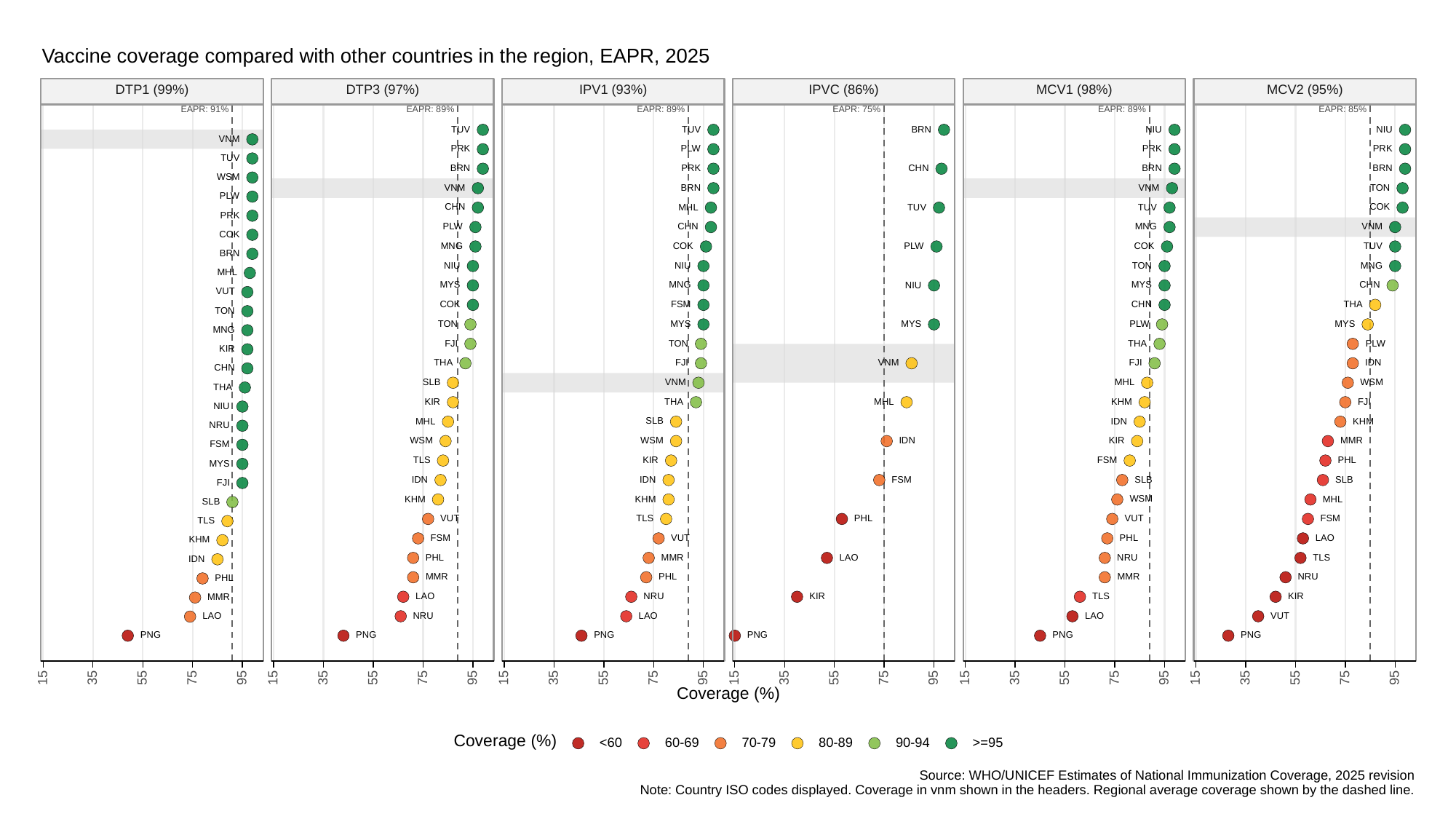

Vaccine coverage compared with other countries in the region, EAPR, 2025

DTP1 (99%)
DTP3 (97%)
IPV1 (93%)
IPVC (86%)
MCV1 (98%)
MCV2 (95%)

EAPR: 91%
EAPR: 89%
EAPR: 89%
EAPR: 75%
EAPR: 89%
EAPR: 85%

TUV
TUV
NIU
NIU
BRN

VNM

PRK
PLW
PRK
PRK

TUV

CHN
BRN
PRK
BRN
BRN

WSM

TON
VNM
BRN
VNM

PLW

COK
CHN
TUV
TUV
MHL

PRK

CHN
MNG
PLW
VNM

COK

COK
COK
MNG
TUV
PLW

BRN

TON
MNG
NIU
NIU

MHL

MYS
MNG
MYS
CHN
NIU

VUT

COK
FSM
CHN
THA

TON

TON
MYS
MYS
MYS
PLW

MNG

TON
FJI
THA
PLW

KIR

FJI
FJI
THA
VNM
IDN

CHN

SLB
WSM
VNM
MHL

THA

FJI
KIR
THA
MHL
KHM

NIU

SLB
MHL
IDN
KHM

NRU

WSM
WSM
IDN
KIR
MMR

FSM

TLS
FSM
KIR
PHL

MYS

FSM
SLB
SLB
IDN
IDN

FJI

WSM
KHM
KHM
MHL

SLB

TLS
FSM

VUT
VUT
PHL
TLS

LAO
FSM
VUT
PHL
KHM

LAO
TLS
NRU
PHL
MMR
IDN

NRU
MMR
PHL
MMR
PHL

LAO
TLS
NRU
KIR
KIR
MMR

LAO
LAO
NRU
VUT
LAO

PNG
PNG
PNG
PNG
PNG
PNG

35
35
35
35
35
35
15
95
15
95
15
95
15
95
15
95
15
95
75
75
75
75
75
75
55
55
55
55
55
55
Coverage (%)
Coverage (%)

<60
60-69
70-79
80-89
90-94
>=95
Source: WHO/UNICEF Estimates of National Immunization Coverage, 2025 revision
Note: Country ISO codes displayed. Coverage in vnm shown in the headers. Regional average coverage shown by the dashed line.